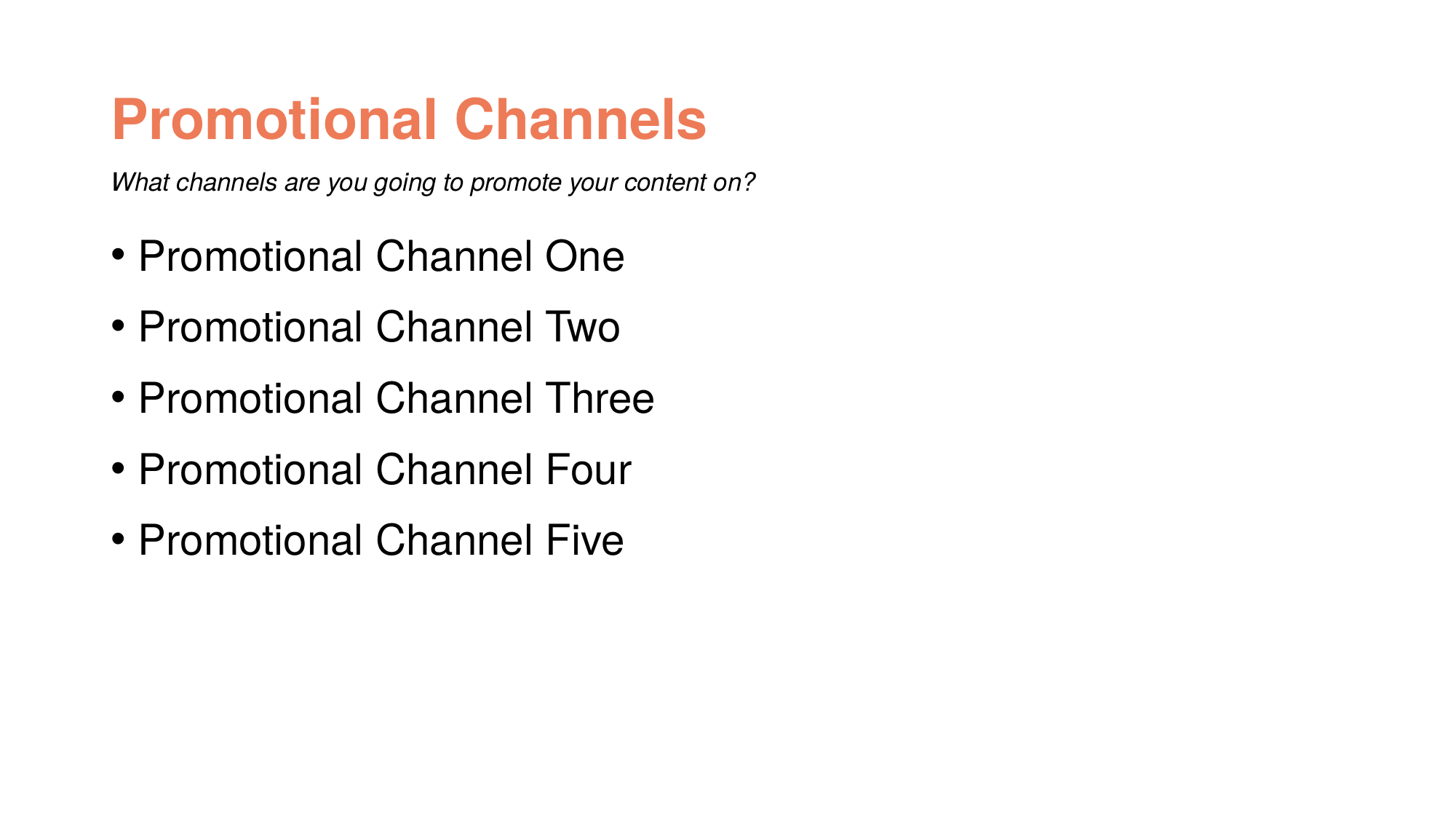

# Promotional Channels What channels are you going to promote your content on?
Promotional Channel One
Promotional Channel Two
Promotional Channel Three
Promotional Channel Four
Promotional Channel Five